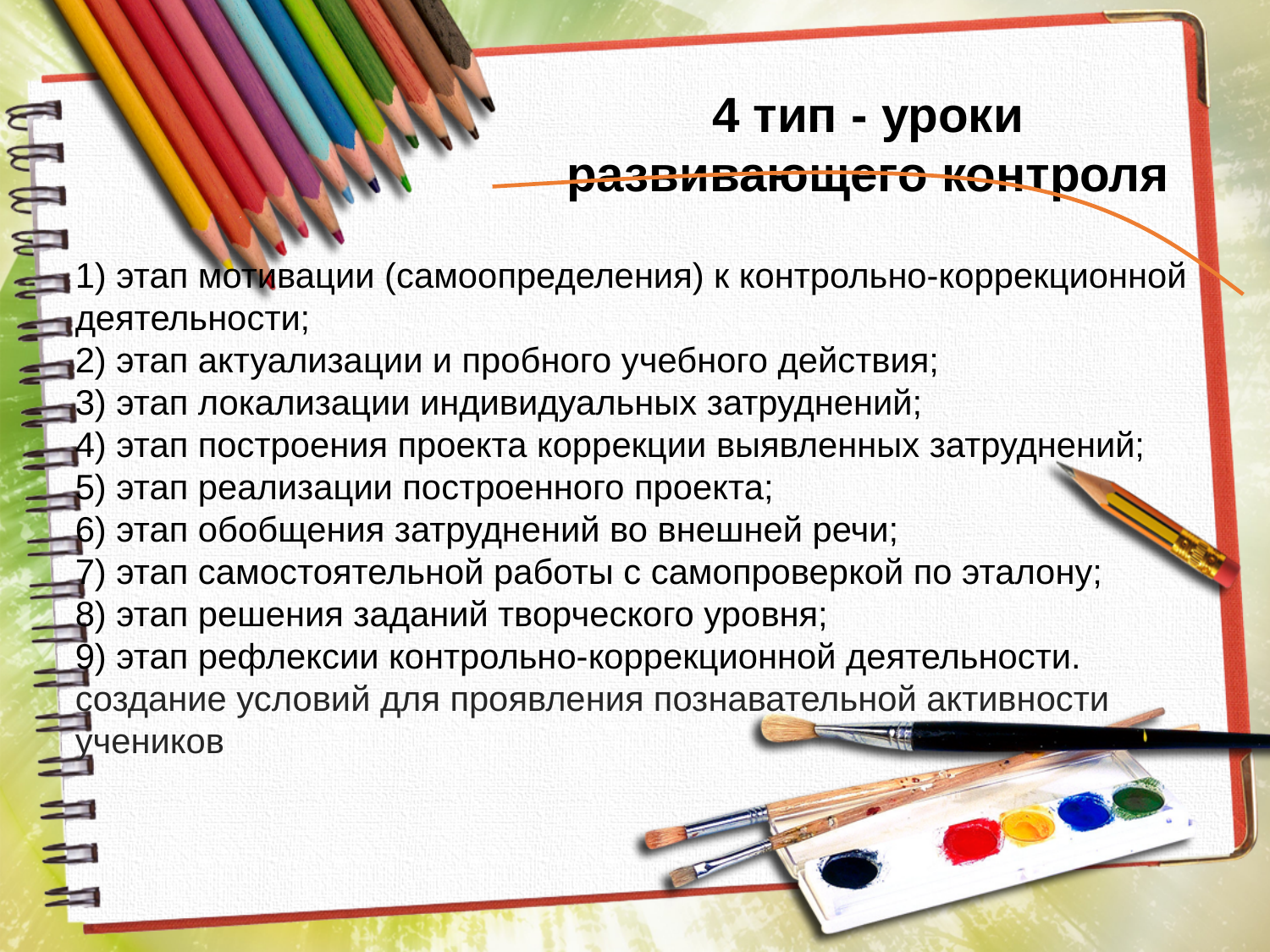

4 тип - уроки развивающего контроля

1) этап мотивации (самоопределения) к контрольно-коррекционной деятельности;
2) этап актуализации и пробного учебного действия;
3) этап локализации индивидуальных затруднений;
4) этап построения проекта коррекции выявленных затруднений;
5) этап реализации построенного проекта;
6) этап обобщения затруднений во внешней речи;
7) этап самостоятельной работы с самопроверкой по эталону;
8) этап решения заданий творческого уровня;
9) этап рефлексии контрольно-коррекционной деятельности.
создание условий для проявления познавательной активности учеников